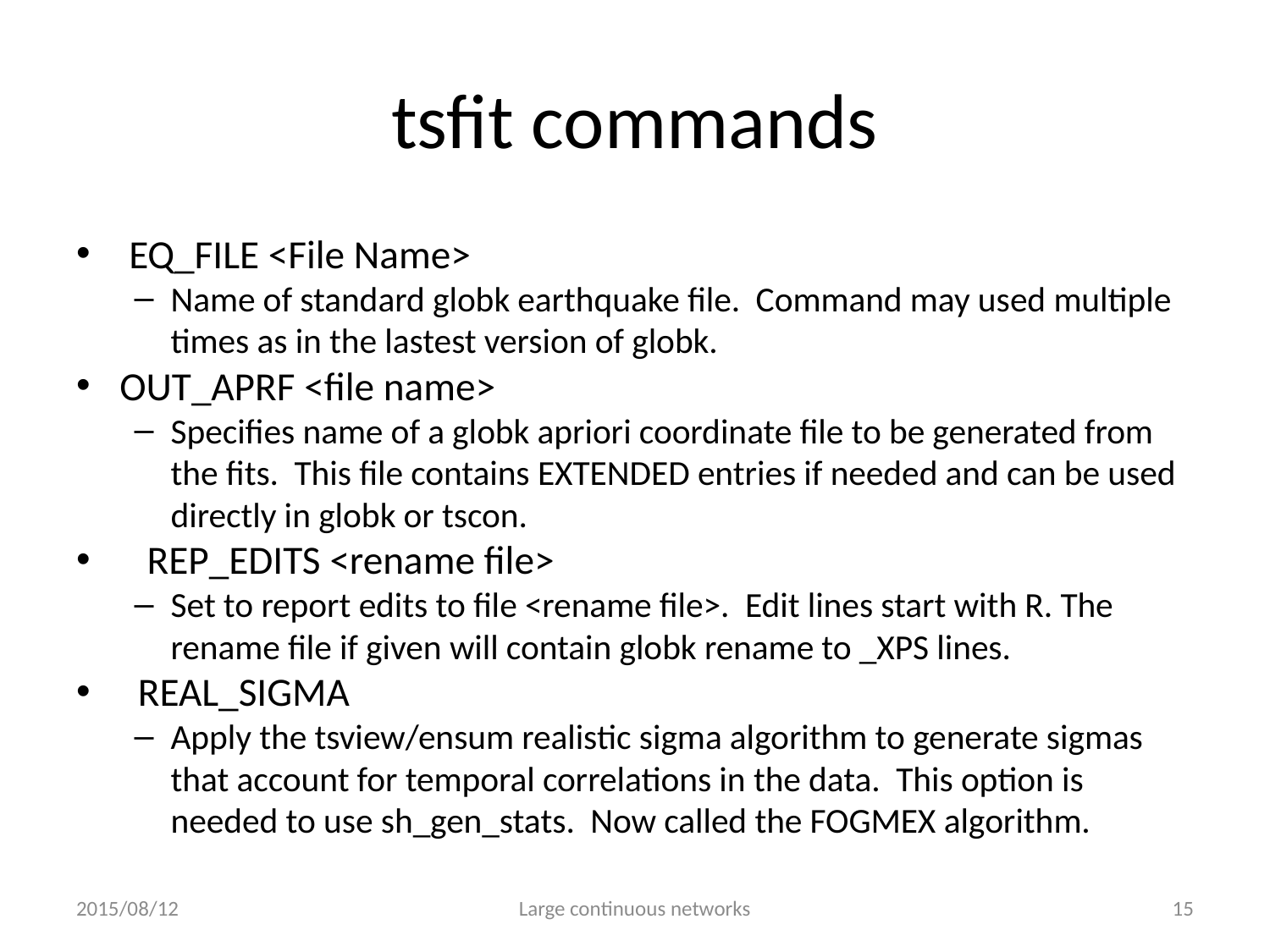

# tsfit commands
 EQ_FILE <File Name>
Name of standard globk earthquake file.  Command may used multiple times as in the lastest version of globk.
OUT_APRF <file name>
Specifies name of a globk apriori coordinate file to be generated from the fits.  This file contains EXTENDED entries if needed and can be used directly in globk or tscon.
   REP_EDITS <rename file>
Set to report edits to file <rename file>.  Edit lines start with R. The rename file if given will contain globk rename to _XPS lines.
  REAL_SIGMA
Apply the tsview/ensum realistic sigma algorithm to generate sigmas that account for temporal correlations in the data.  This option is needed to use sh_gen_stats.  Now called the FOGMEX algorithm.
2015/08/12
Large continuous networks
15